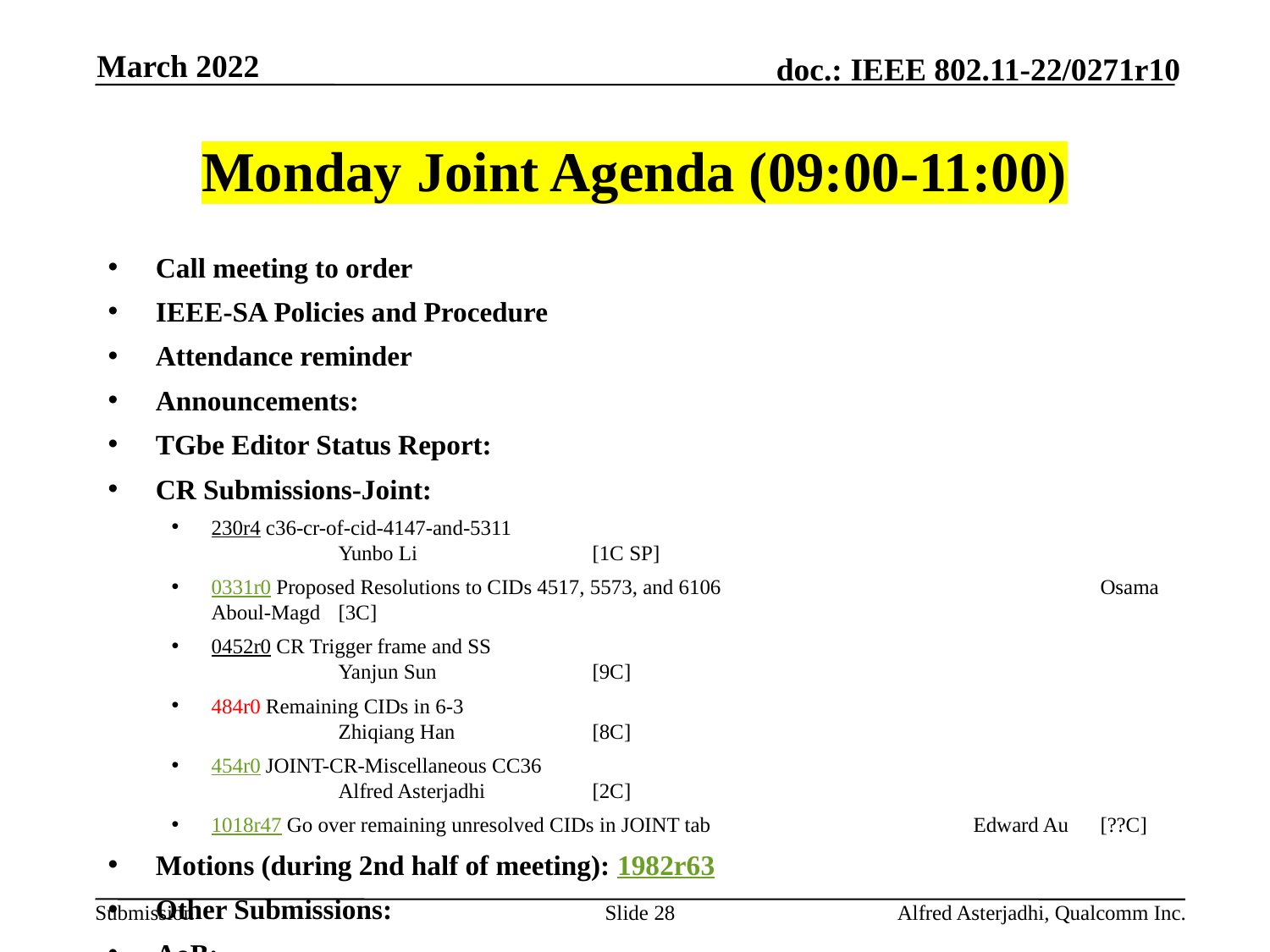

March 2022
# Monday Joint Agenda (09:00-11:00)
Call meeting to order
IEEE-SA Policies and Procedure
Attendance reminder
Announcements:
TGbe Editor Status Report:
CR Submissions-Joint:
230r4 c36-cr-of-cid-4147-and-5311						Yunbo Li		[1C SP]
0331r0 Proposed Resolutions to CIDs 4517, 5573, and 6106			Osama Aboul-Magd	[3C]
0452r0 CR Trigger frame and SS						Yanjun Sun		[9C]
484r0 Remaining CIDs in 6-3							Zhiqiang Han		[8C]
454r0 JOINT-CR-Miscellaneous CC36						Alfred Asterjadhi	[2C]
1018r47 Go over remaining unresolved CIDs in JOINT tab			Edward Au	[??C]
Motions (during 2nd half of meeting): 1982r63
Other Submissions:
AoB:
Adjourn

Slide 28
Alfred Asterjadhi, Qualcomm Inc.